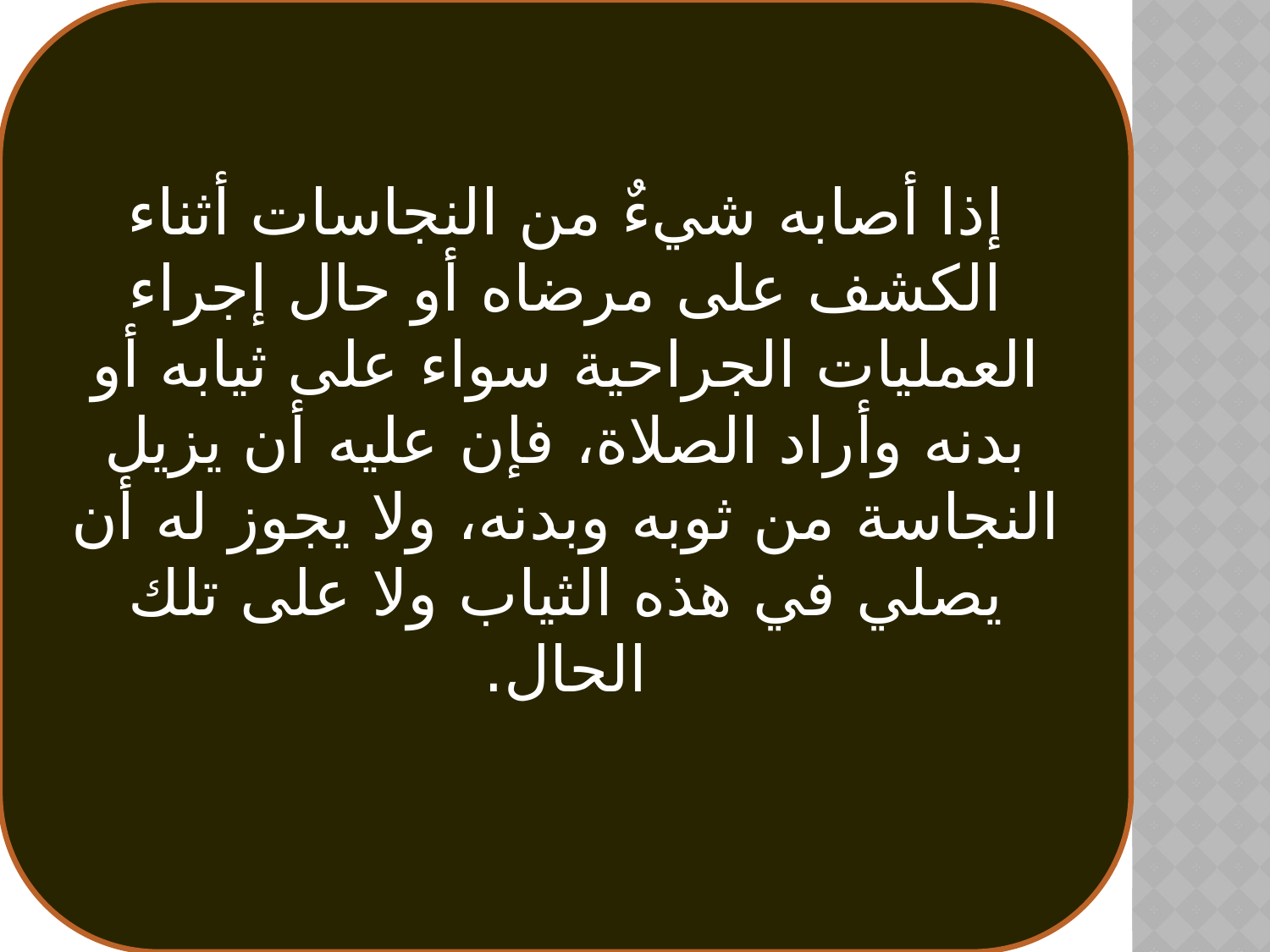

إذا أصابه شيءٌ من النجاسات أثناء الكشف على مرضاه أو حال إجراء العمليات الجراحية سواء على ثيابه أو بدنه وأراد الصلاة، فإن عليه أن يزيل النجاسة من ثوبه وبدنه، ولا يجوز له أن يصلي في هذه الثياب ولا على تلك الحال.